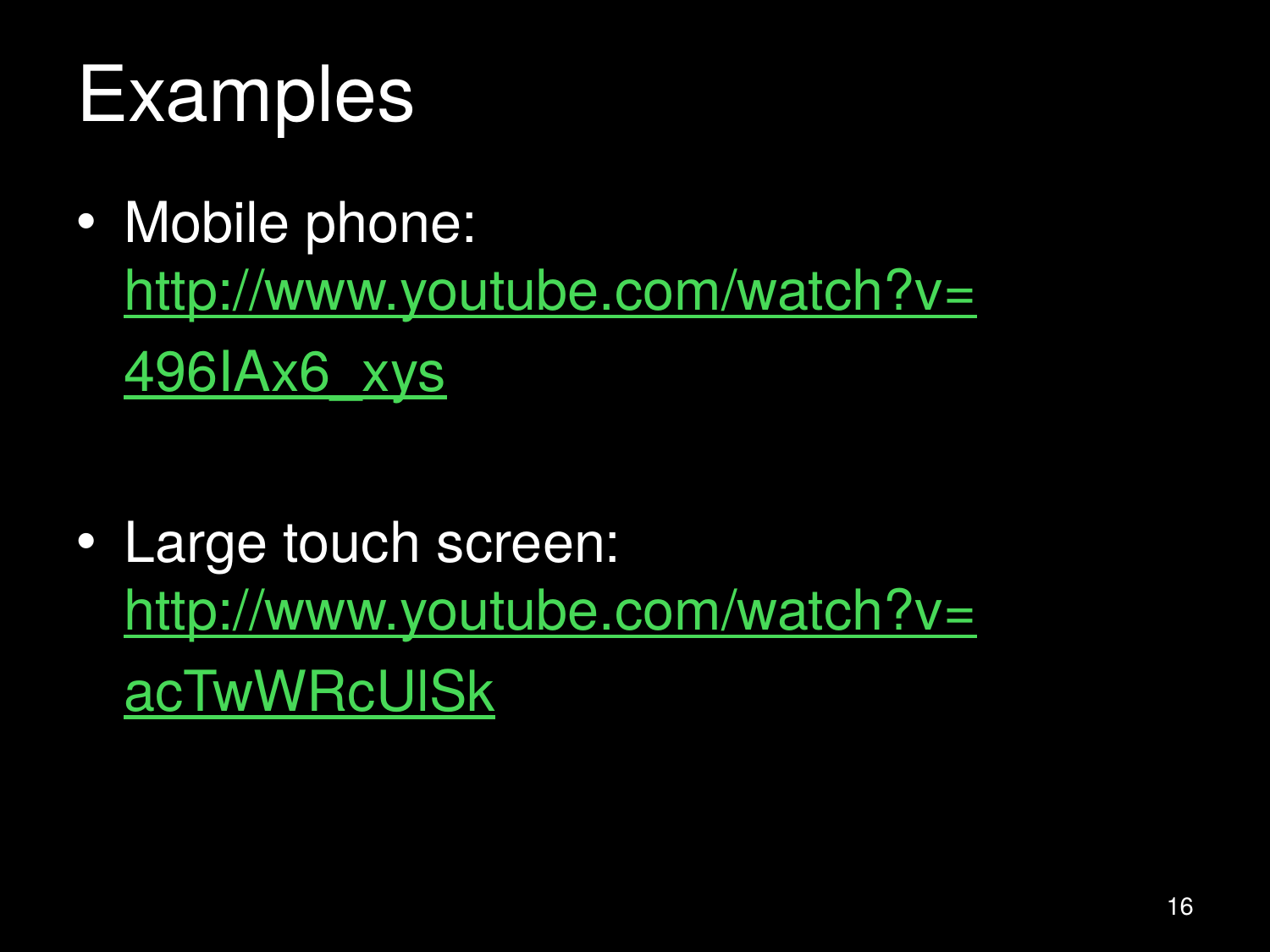

# Examples
Mobile phone: http://www.youtube.com/watch?v=496IAx6_xys

Large touch screen: http://www.youtube.com/watch?v=acTwWRcUlSk

16